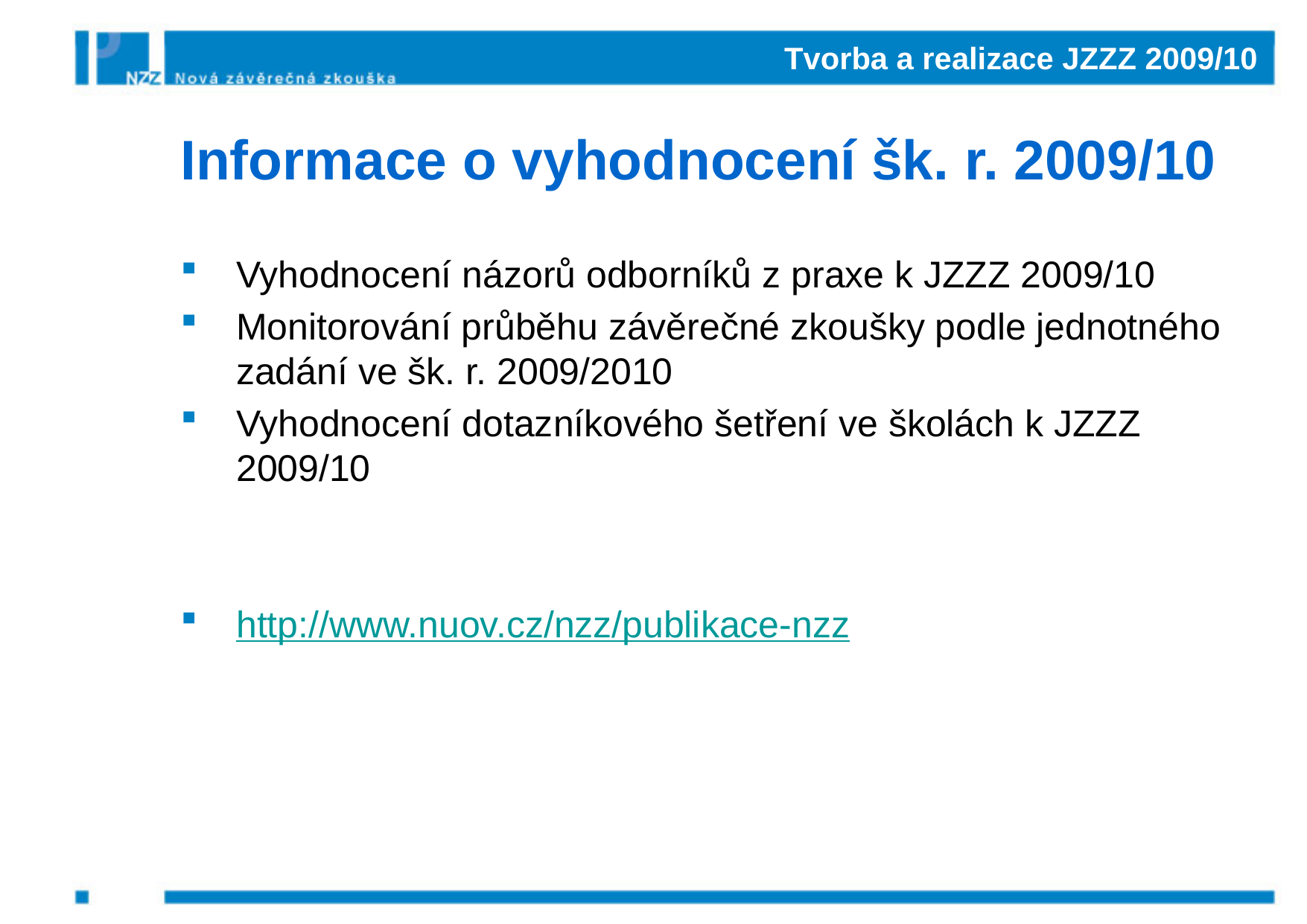

# Tvorba a realizace JZZZ 2009/10
Informace o vyhodnocení šk. r. 2009/10

Vyhodnocení názorů odborníků z praxe k JZZZ 2009/10
Monitorování průběhu závěrečné zkoušky podle jednotného zadání ve šk. r. 2009/2010
Vyhodnocení dotazníkového šetření ve školách k JZZZ 2009/10

http://www.nuov.cz/nzz/publikace-nzz